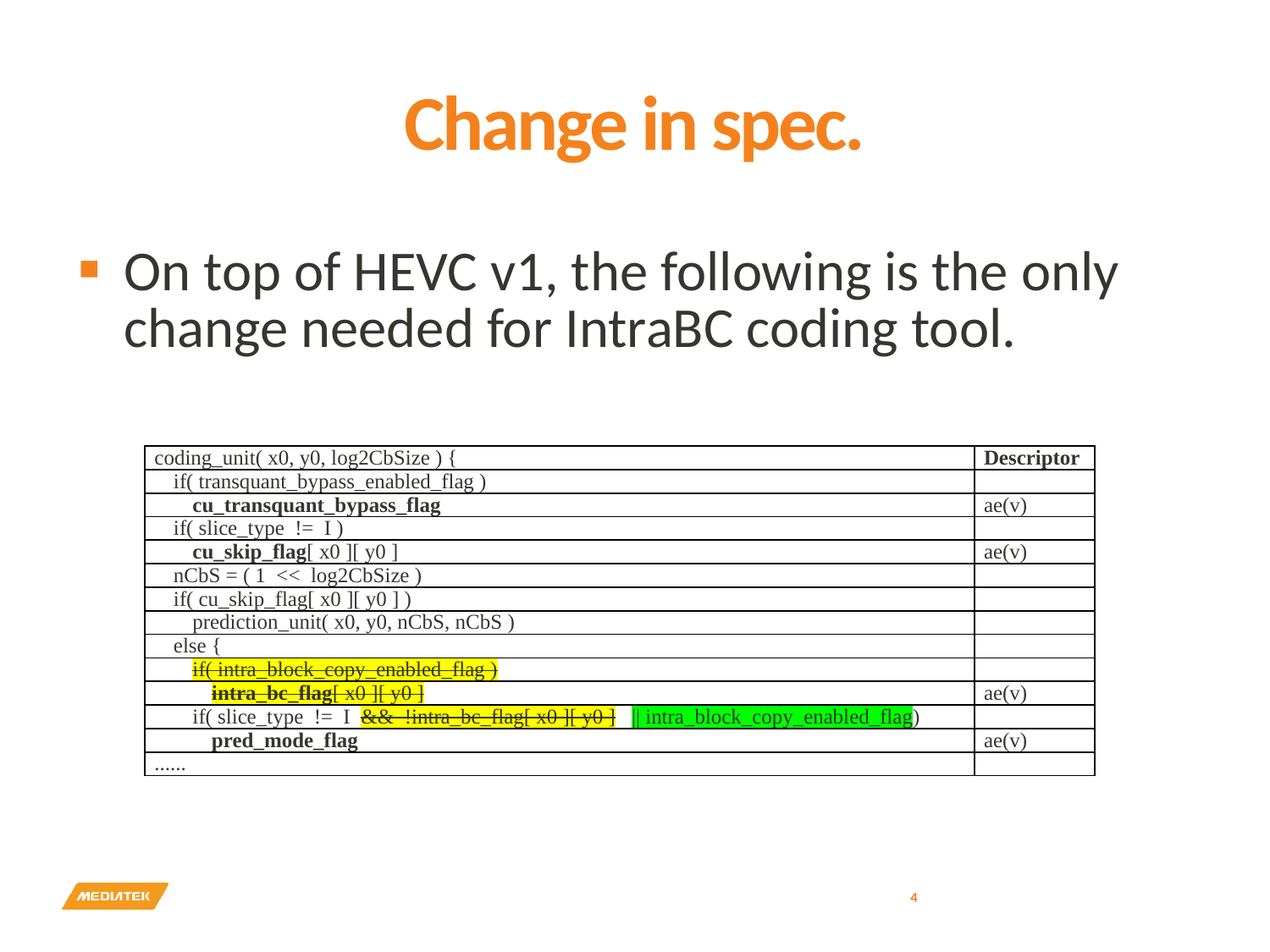

# Change in spec.
On top of HEVC v1, the following is the only change needed for IntraBC coding tool.

| coding\_unit( x0, y0, log2CbSize ) { | Descriptor |
| --- | --- |
| if( transquant\_bypass\_enabled\_flag ) |  |
| cu\_transquant\_bypass\_flag | ae(v) |
| if( slice\_type != I ) |  |
| cu\_skip\_flag[ x0 ][ y0 ] | ae(v) |
| nCbS = ( 1  <<  log2CbSize ) |  |
| if( cu\_skip\_flag[ x0 ][ y0 ] ) |  |
| prediction\_unit( x0, y0, nCbS, nCbS ) |  |
| else { |  |
| if( intra\_block\_copy\_enabled\_flag ) |  |
| intra\_bc\_flag[ x0 ][ y0 ] | ae(v) |
| if( slice\_type != I && !intra\_bc\_flag[ x0 ][ y0 ] || intra\_block\_copy\_enabled\_flag) |  |
| pred\_mode\_flag | ae(v) |
| ...... |  |
4